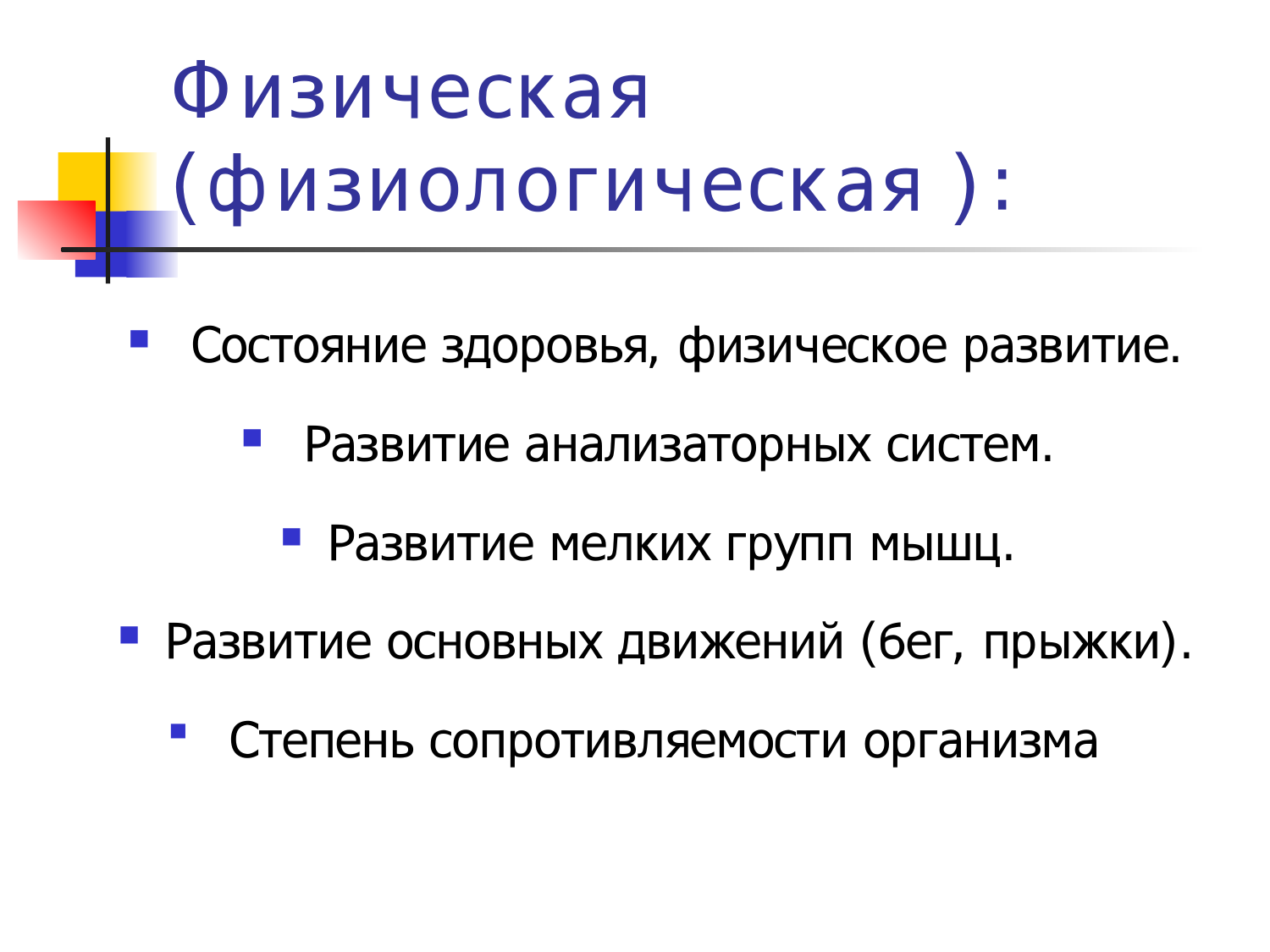

# Физическая (физиологическая ):
 Состояние здоровья, физическое развитие.
 Развитие анализаторных систем.
Развитие мелких групп мышц.
Развитие основных движений (бег, прыжки).
 Степень сопротивляемости организма